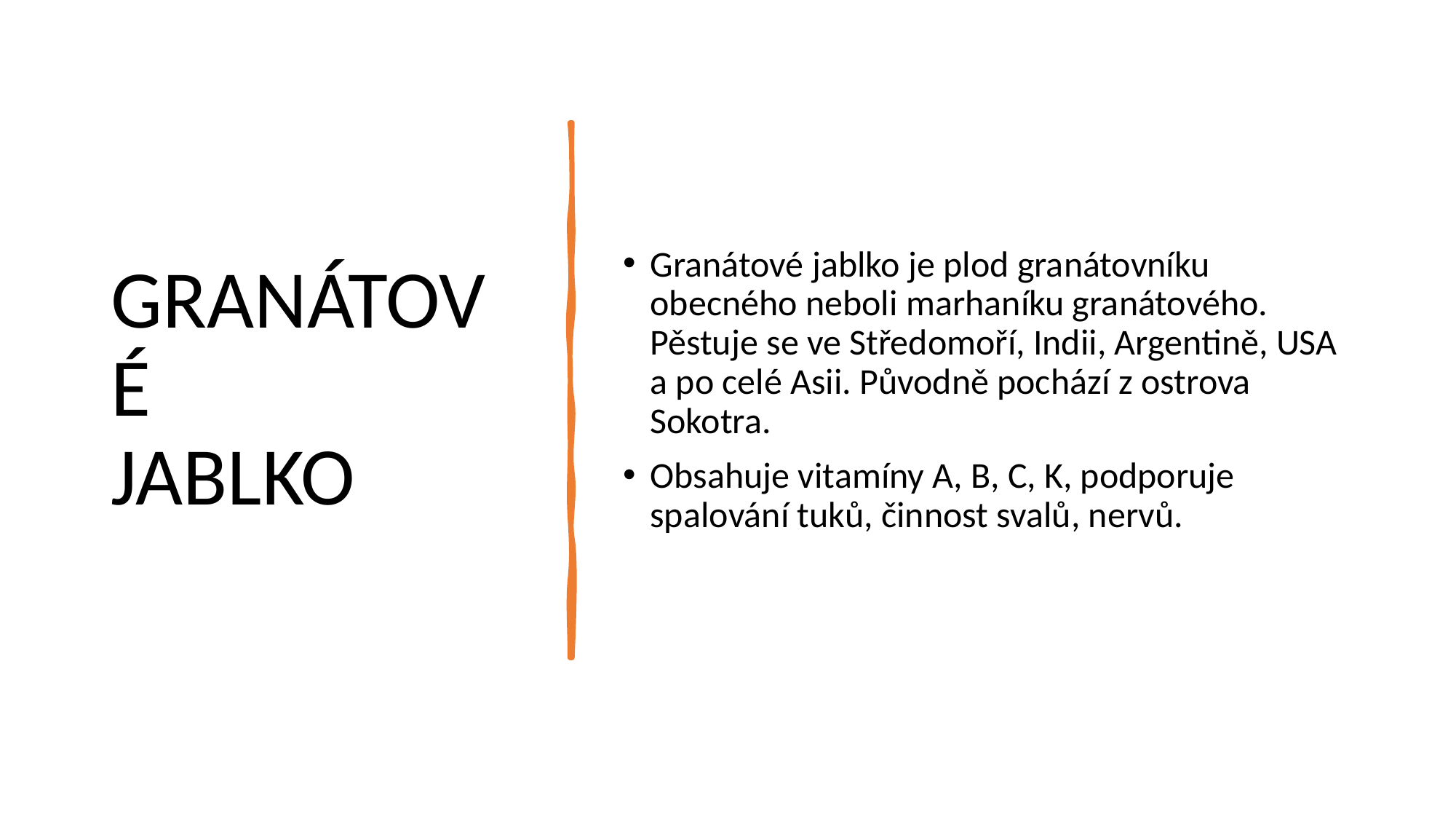

# GRANÁTOVÉ JABLKO
Granátové jablko je plod granátovníku obecného neboli marhaníku granátového. Pěstuje se ve Středomoří, Indii, Argentině, USA a po celé Asii. Původně pochází z ostrova Sokotra.
Obsahuje vitamíny A, B, C, K, podporuje spalování tuků, činnost svalů, nervů.